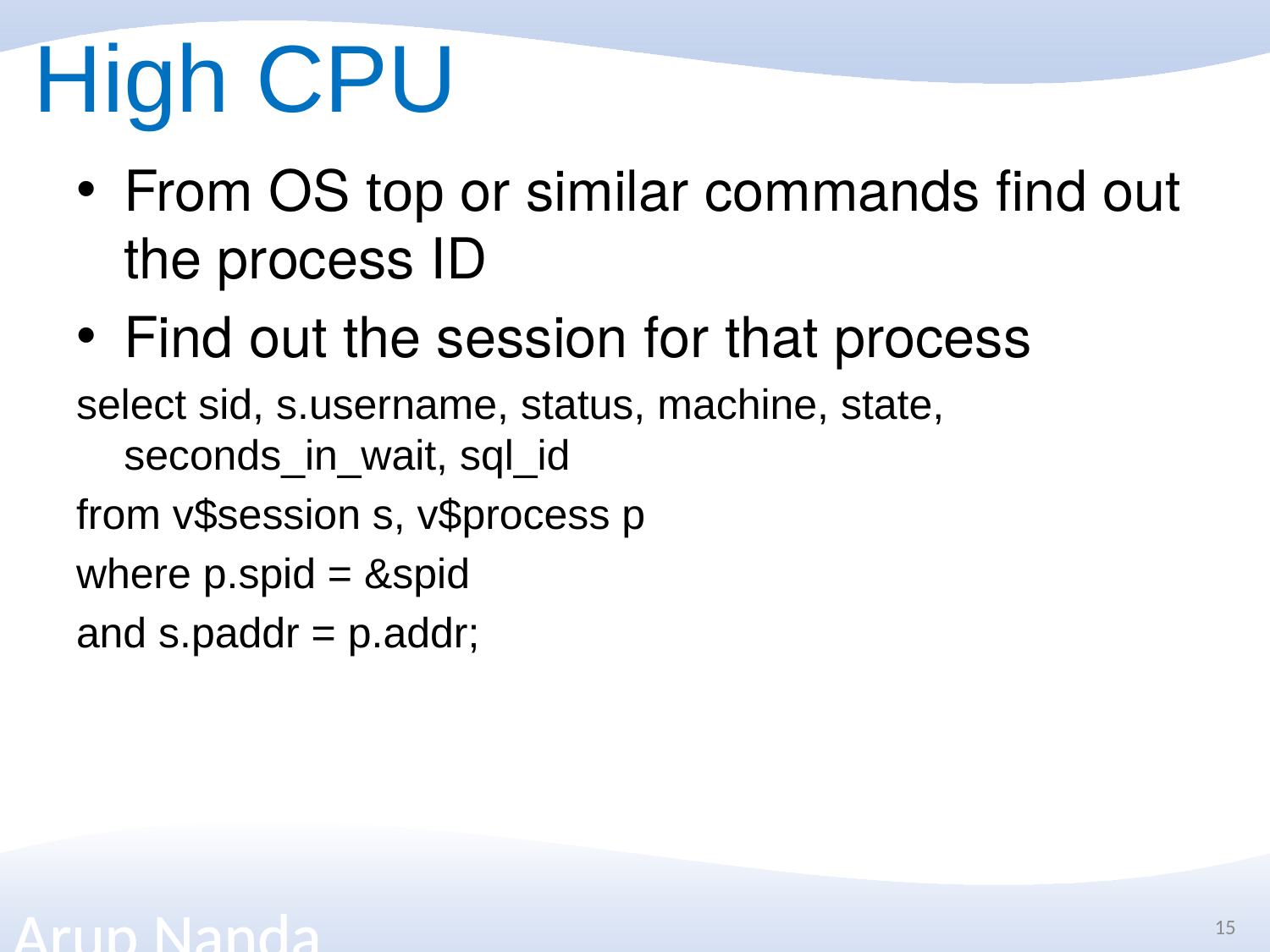

# High CPU
From OS top or similar commands find out the process ID
Find out the session for that process
select sid, s.username, status, machine, state, seconds_in_wait, sql_id
from v$session s, v$process p
where p.spid = &spid
and s.paddr = p.addr;

15